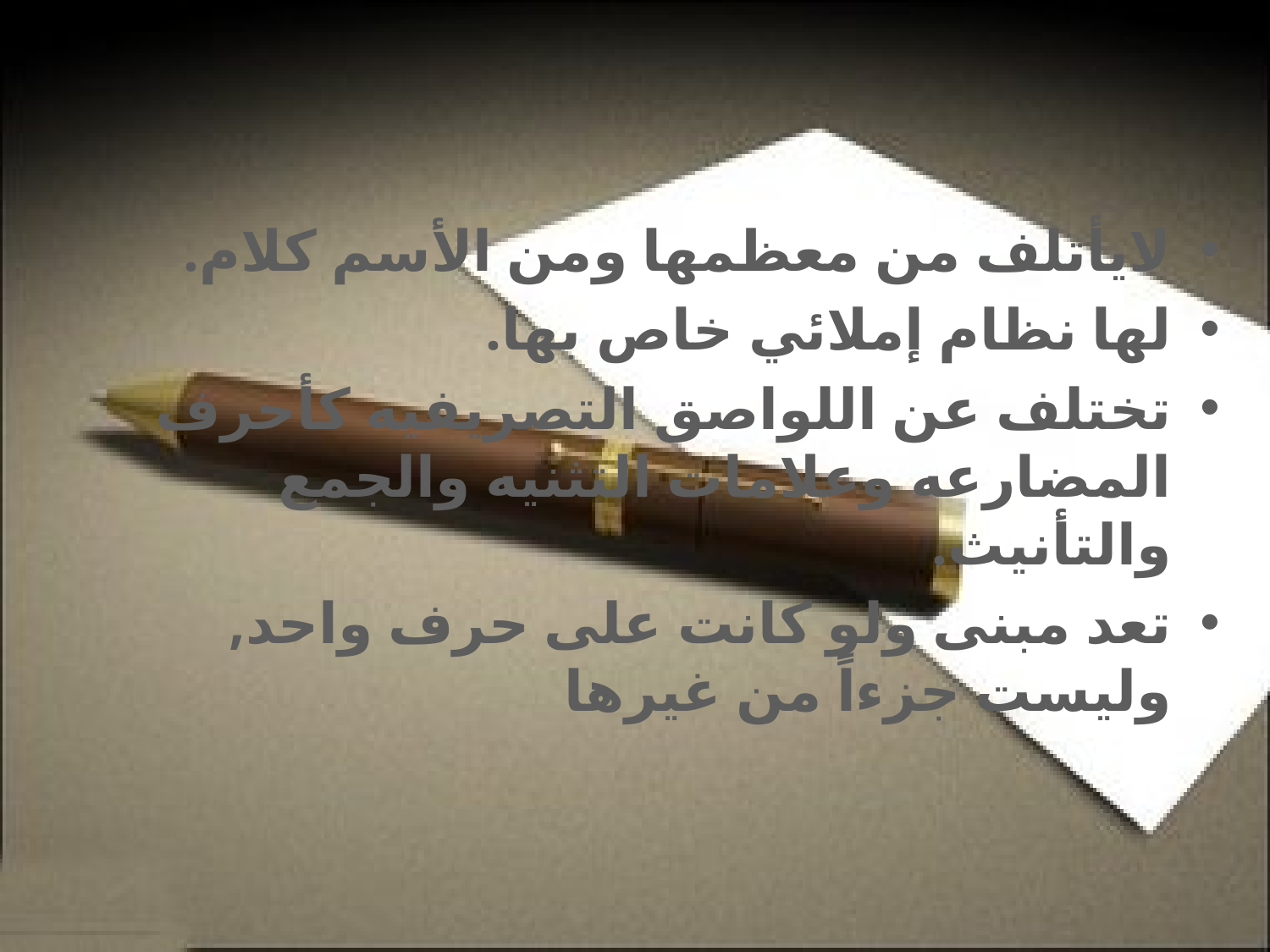

لايأتلف من معظمها ومن الأسم كلام.
لها نظام إملائي خاص بها.
تختلف عن اللواصق التصريفيه كأحرف المضارعه وعلامات التثنيه والجمع والتأنيث.
تعد مبنى ولو كانت على حرف واحد, وليست جزءاً من غيرها